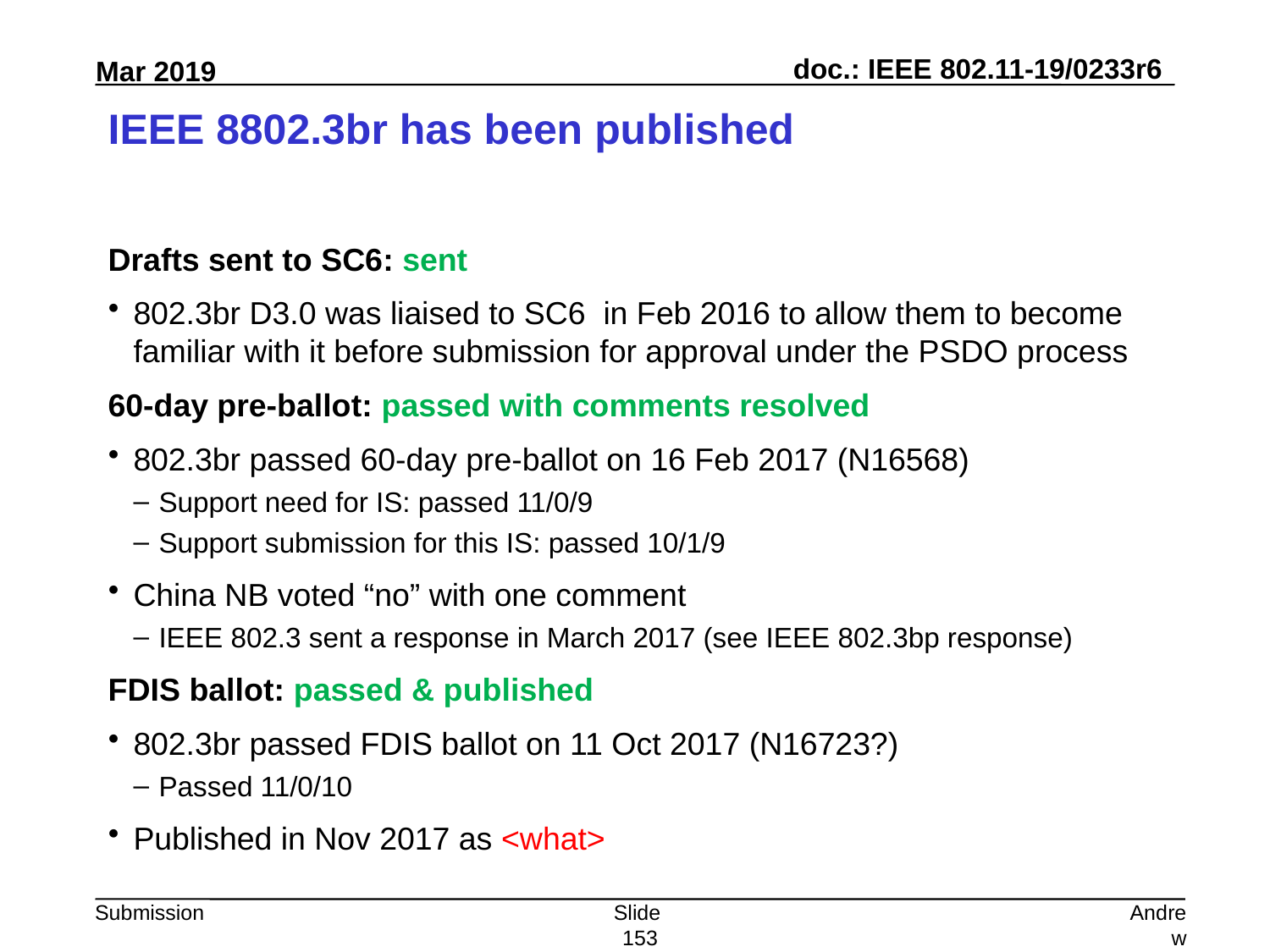

# IEEE 8802.3br has been published
Drafts sent to SC6: sent
802.3br D3.0 was liaised to SC6  in Feb 2016 to allow them to become familiar with it before submission for approval under the PSDO process
60-day pre-ballot: passed with comments resolved
802.3br passed 60-day pre-ballot on 16 Feb 2017 (N16568)
Support need for IS: passed 11/0/9
Support submission for this IS: passed 10/1/9
China NB voted “no” with one comment
IEEE 802.3 sent a response in March 2017 (see IEEE 802.3bp response)
FDIS ballot: passed & published
802.3br passed FDIS ballot on 11 Oct 2017 (N16723?)
Passed 11/0/10
Published in Nov 2017 as <what>

Slide 153
Andrew Myles, Cisco